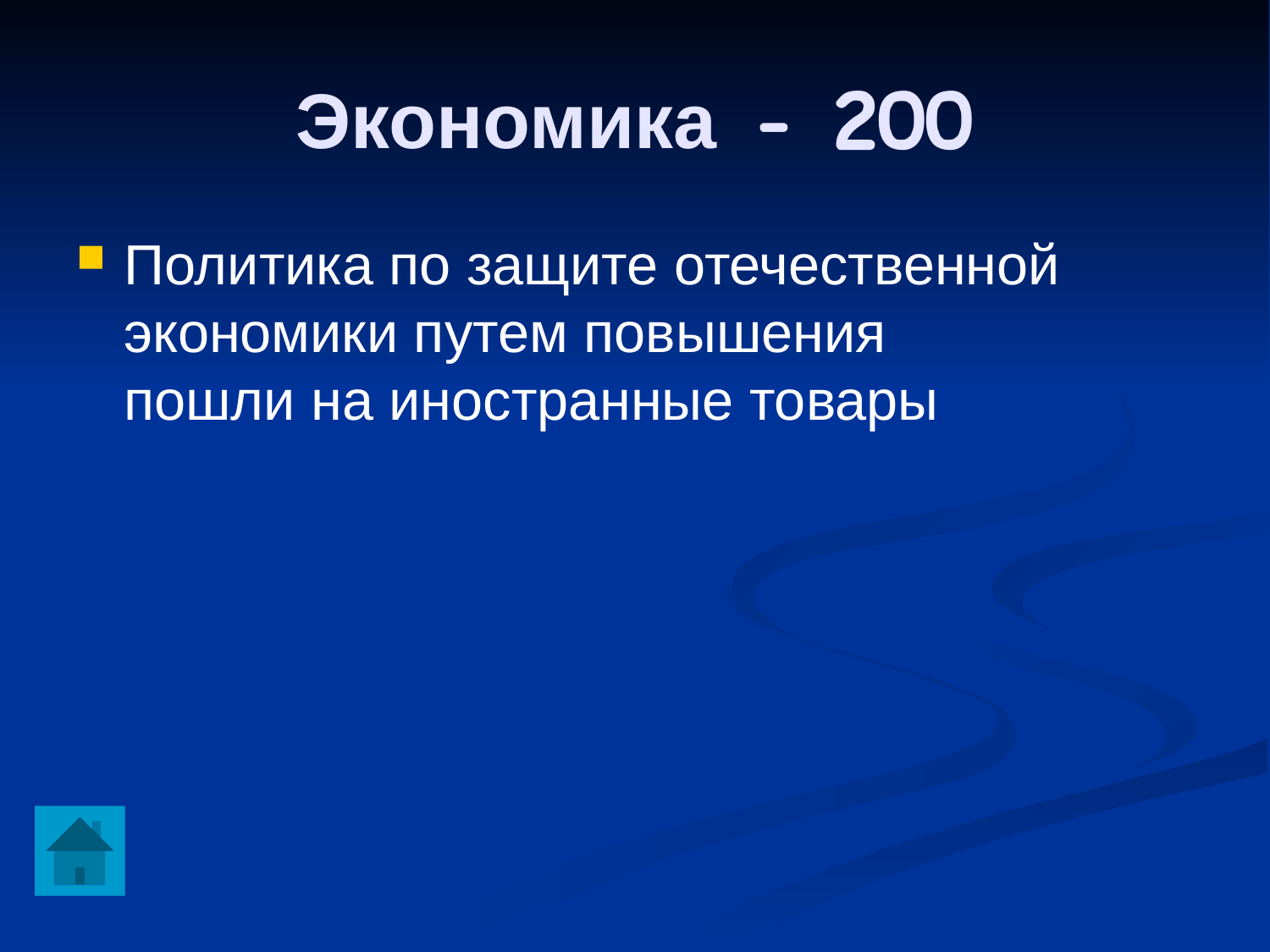

Экономика - 200
Политика по защите отечественной экономики путем повышения пошли на иностранные товары